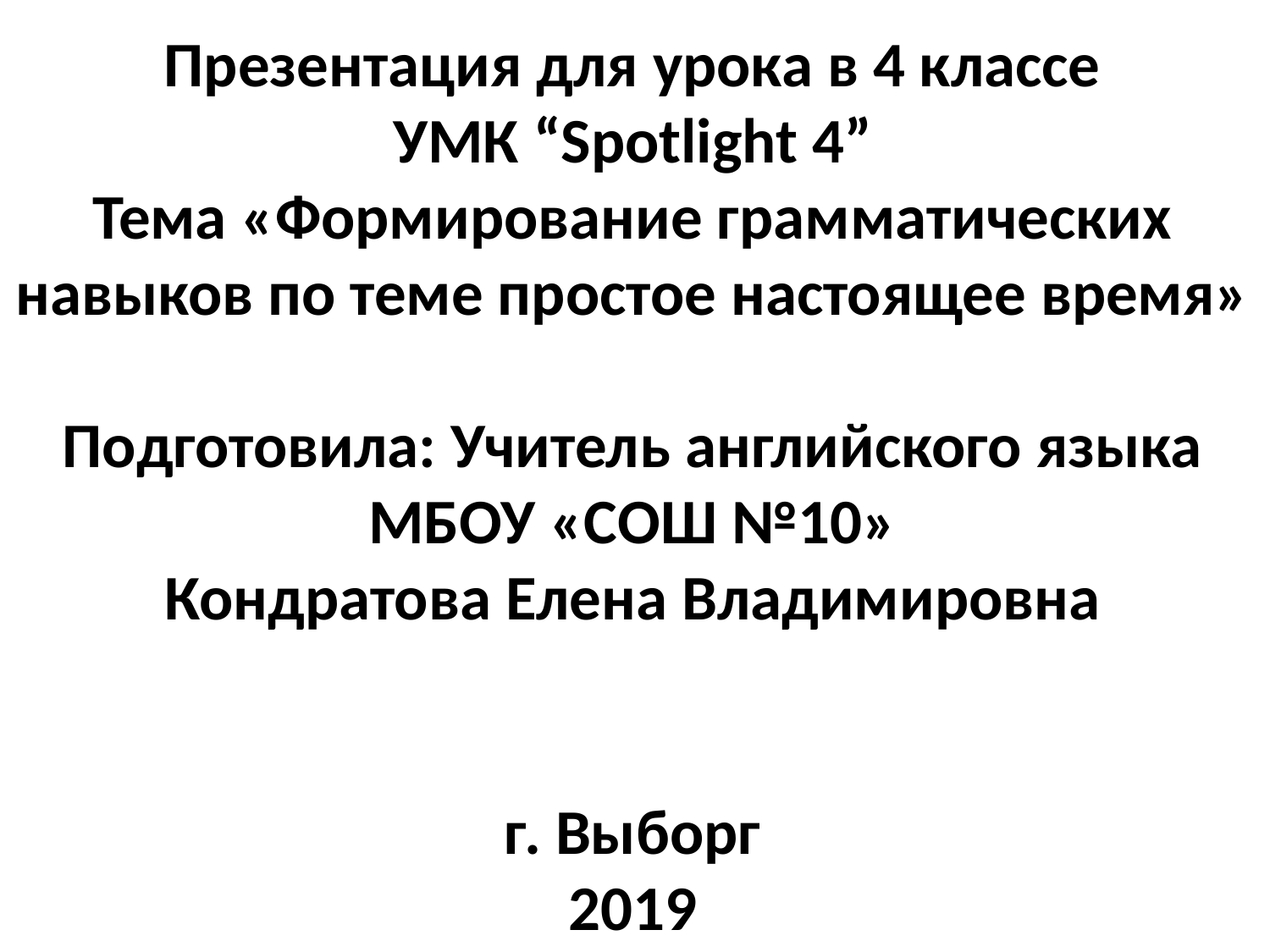

Презентация для урока в 4 классе
УМК “Spotlight 4”
Тема «Формирование грамматических навыков по теме простое настоящее время»

Подготовила: Учитель английского языка МБОУ «СОШ №10»
Кондратова Елена Владимировна

г. Выборг
2019